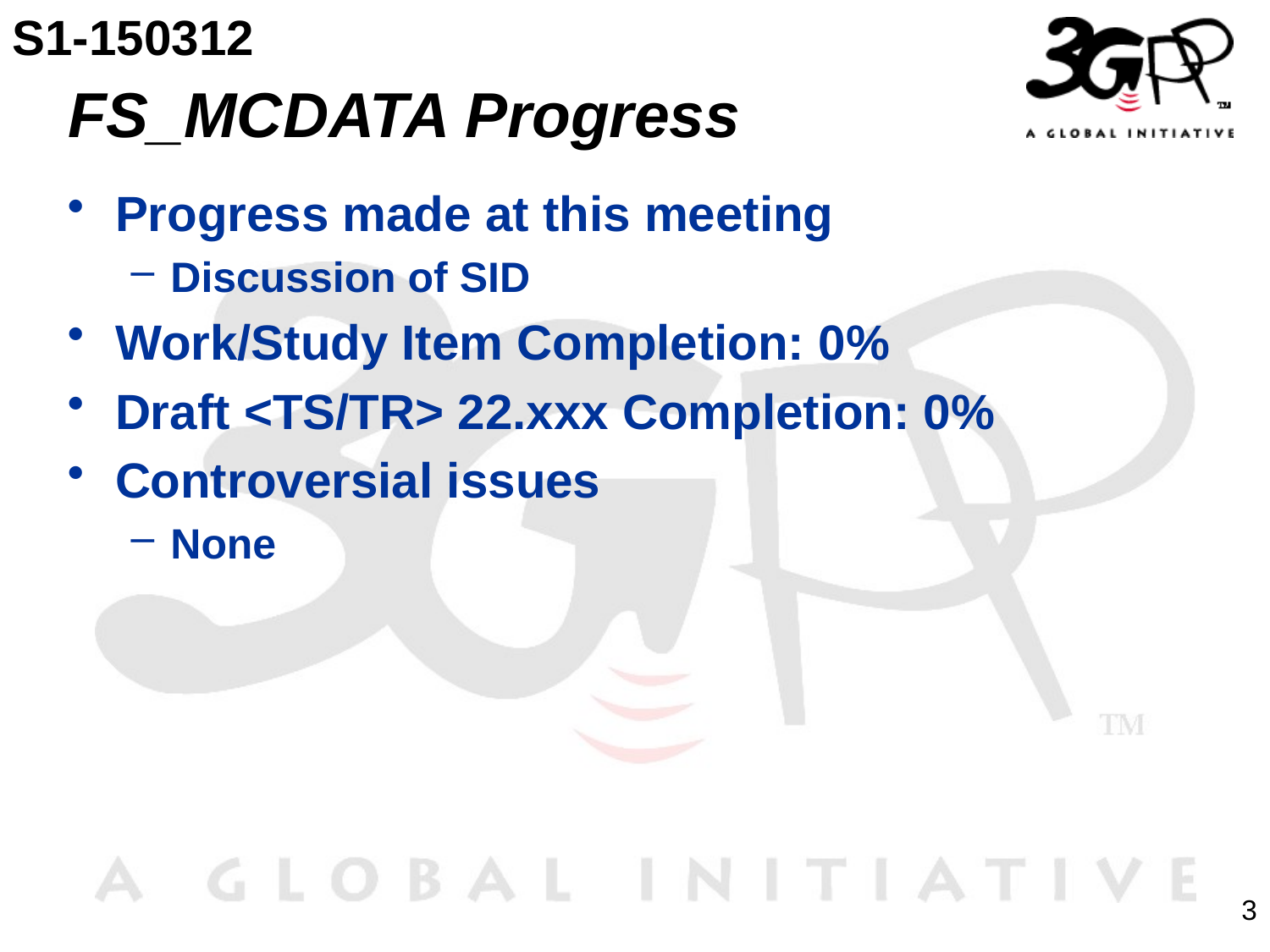

S1-150312
# FS_MCDATA Progress
Progress made at this meeting
Discussion of SID
Work/Study Item Completion: 0%
Draft <TS/TR> 22.xxx Completion: 0%
Controversial issues
None
3